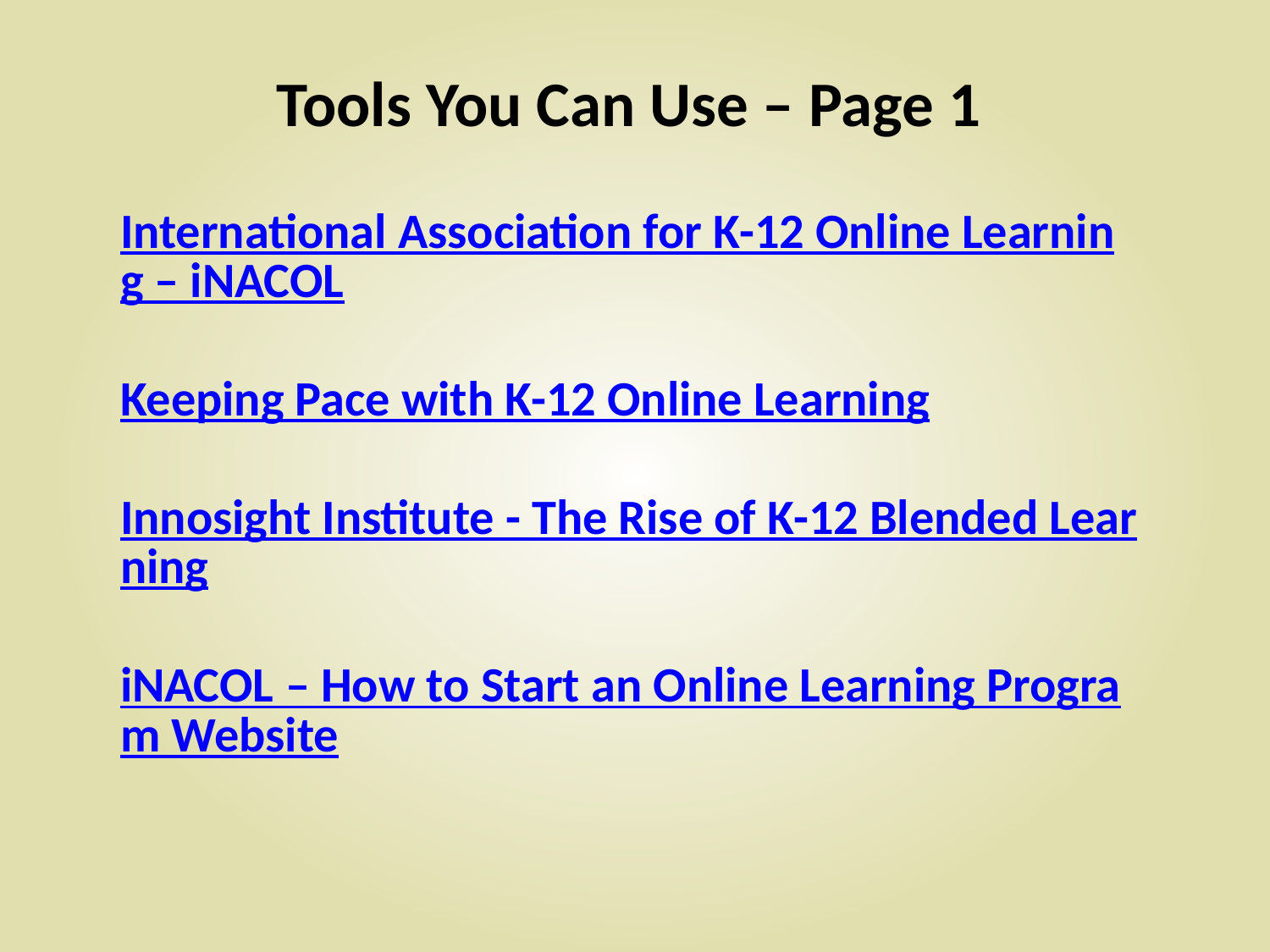

Tools You Can Use – Page 1

International Association for K-12 Online Learning – iNACOL

Keeping Pace with K-12 Online Learning

Innosight Institute - The Rise of K-12 Blended Learning

iNACOL – How to Start an Online Learning Program Website